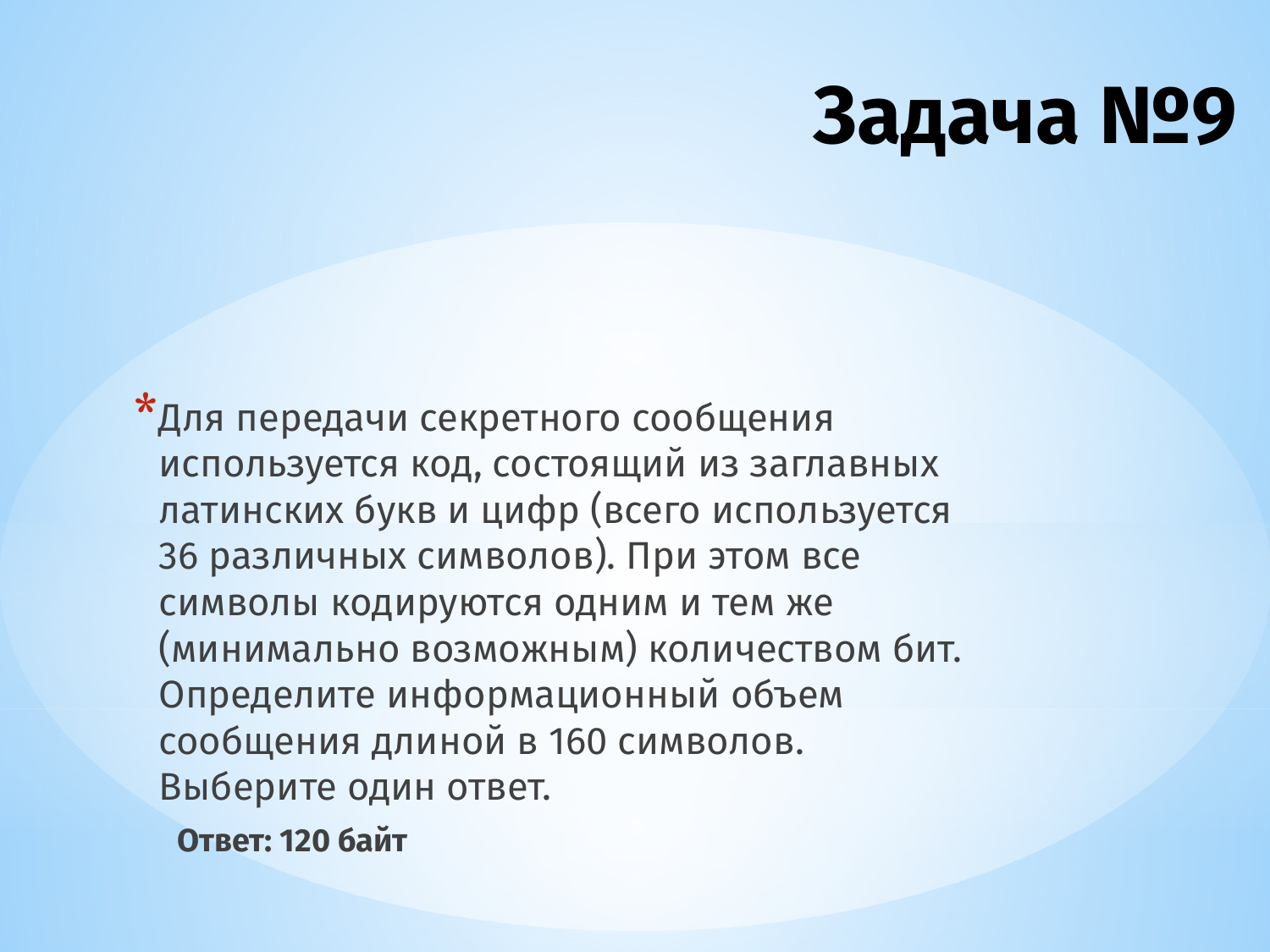

# Задача №9
Для передачи секретного сообщения используется код, состоящий из заглавных латинских букв и цифр (всего используется 36 различных символов). При этом все символы кодируются одним и тем же (минимально возможным) количеством бит. Определите информационный объем сообщения длиной в 160 символов. Выберите один ответ.
Ответ: 120 байт